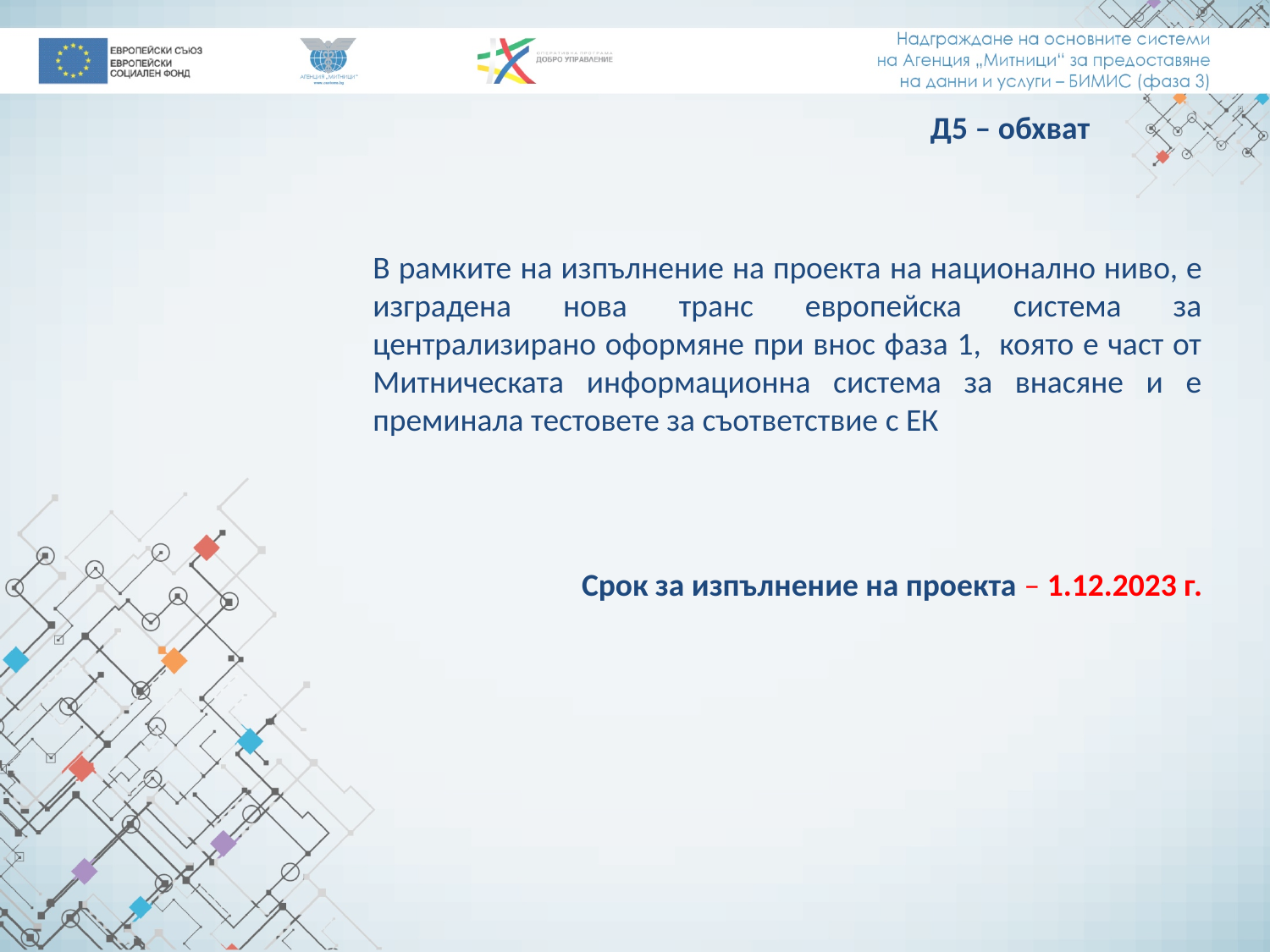

Д5 – обхват

В рамките на изпълнение на проекта на национално ниво, е изградена нова транс европейска система за централизирано оформяне при внос фаза 1,  която е част от Митническата информационна система за внасяне и е преминала тестовете за съответствие с ЕК

Срок за изпълнение на проекта – 1.12.2023 г.